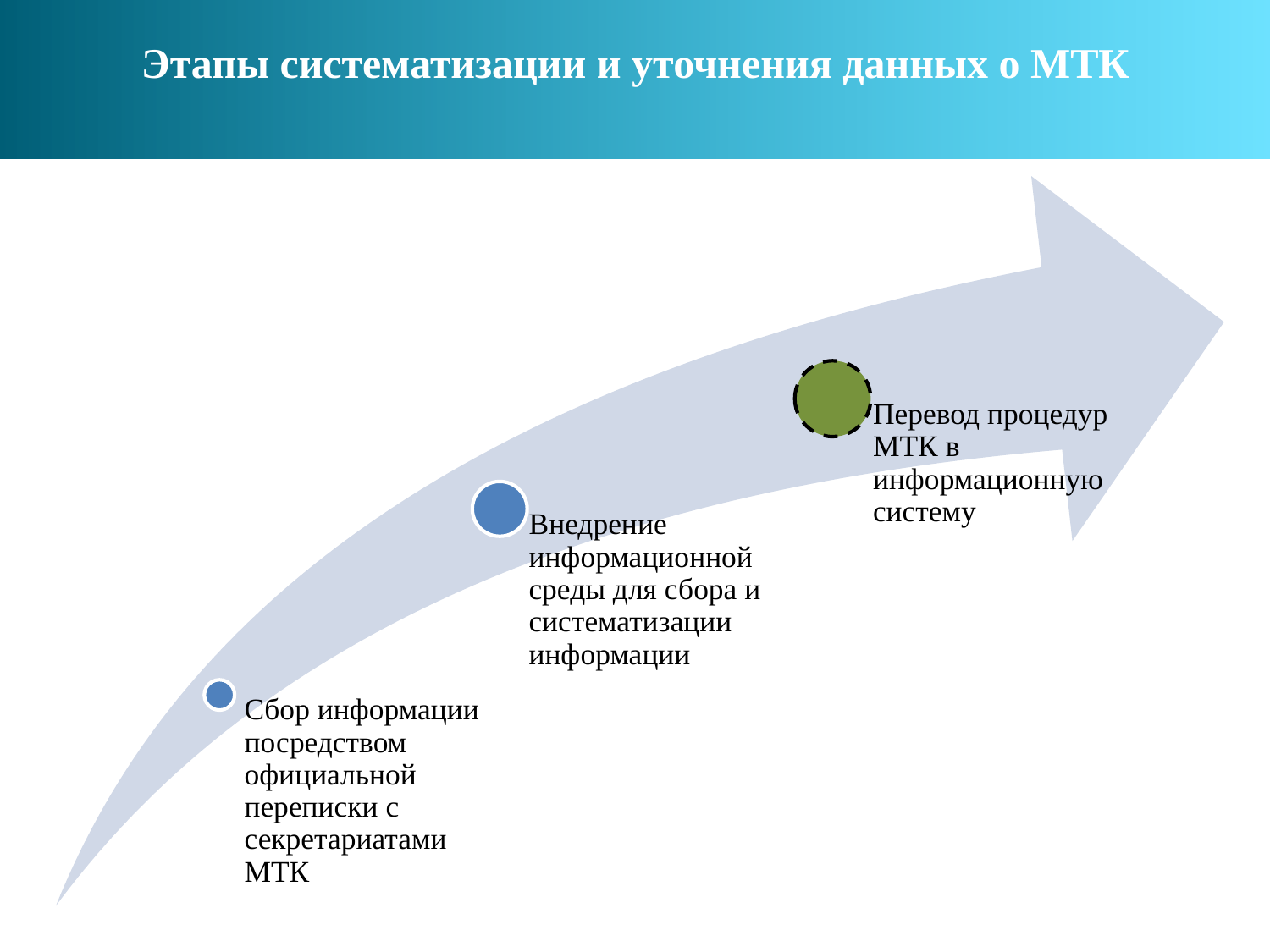

Этапы систематизации и уточнения данных о МТК

Сбор информации посредством официальной переписки с секретариатами МТК
Внедрение информационной среды для сбора и систематизации информации
Перевод процедур МТК в информационную систему